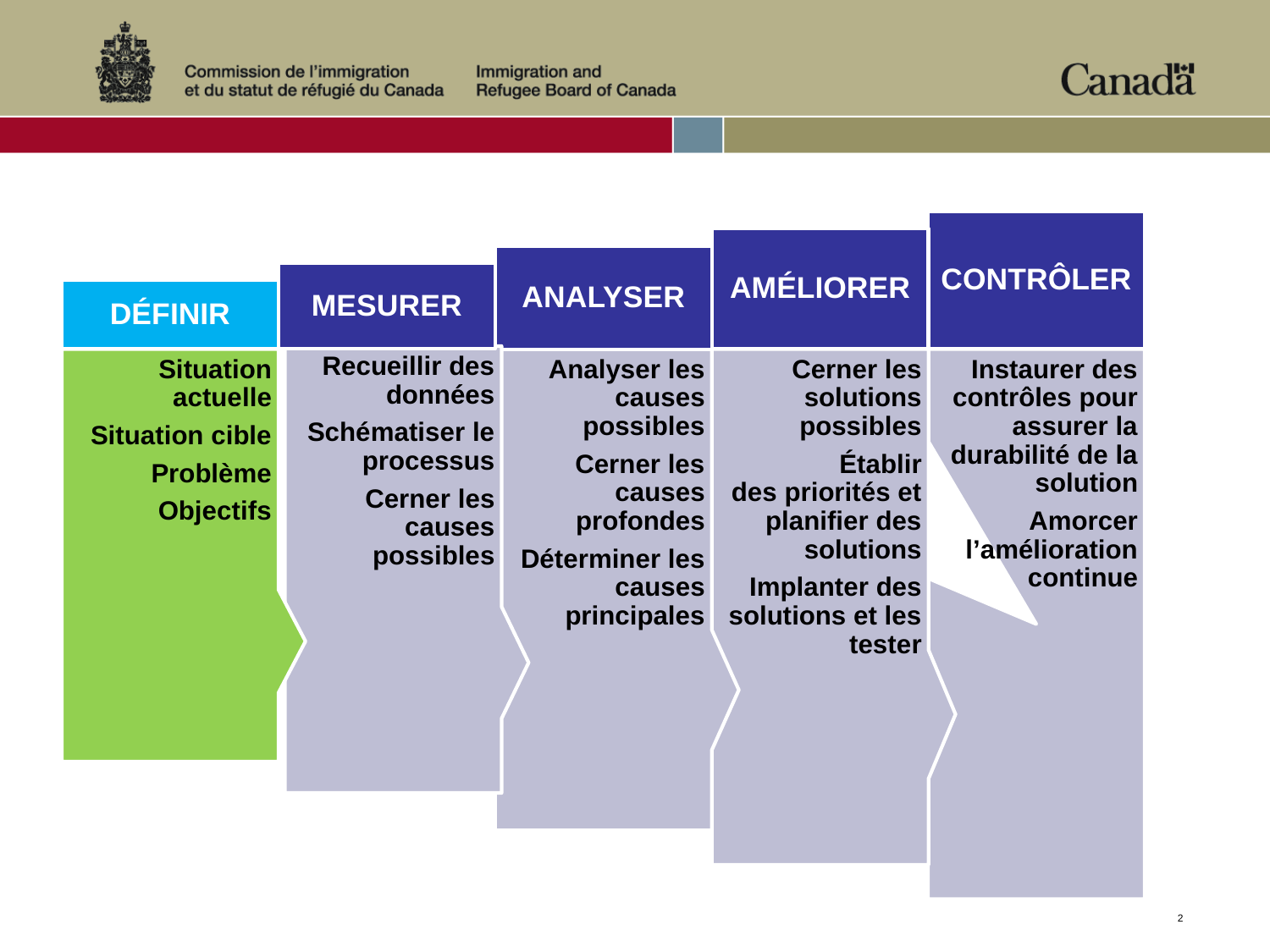

Instaurer des contrôles pour assurer la durabilité de la solution
Amorcer l’amélioration continue

CONTRÔLER
Cerner les solutions possibles
Établir des priorités et planifier des solutions
Implanter des solutions et les tester

AMÉLIORER
Analyser les causes possibles
Cerner les causes profondes
Déterminer les causes principales

ANALYSER
Recueillir des données
Schématiser le processus
Cerner les causes possibles

MESURER
Situation actuelle
Situation cible
Problème
Objectifs

DÉFINIR
2